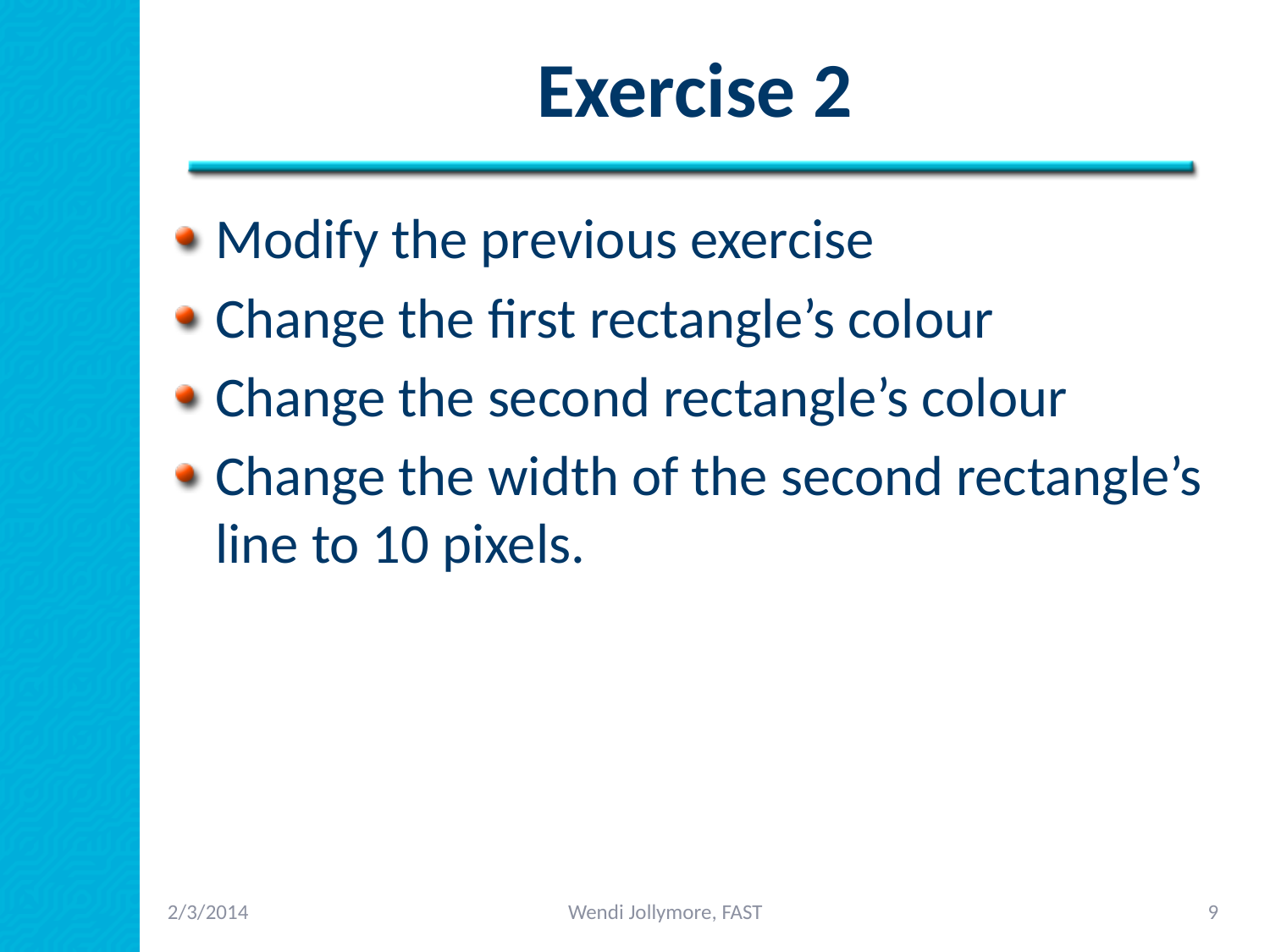

# Exercise 2
Modify the previous exercise
Change the first rectangle’s colour
Change the second rectangle’s colour
Change the width of the second rectangle’s line to 10 pixels.
2/3/2014
Wendi Jollymore, FAST
9